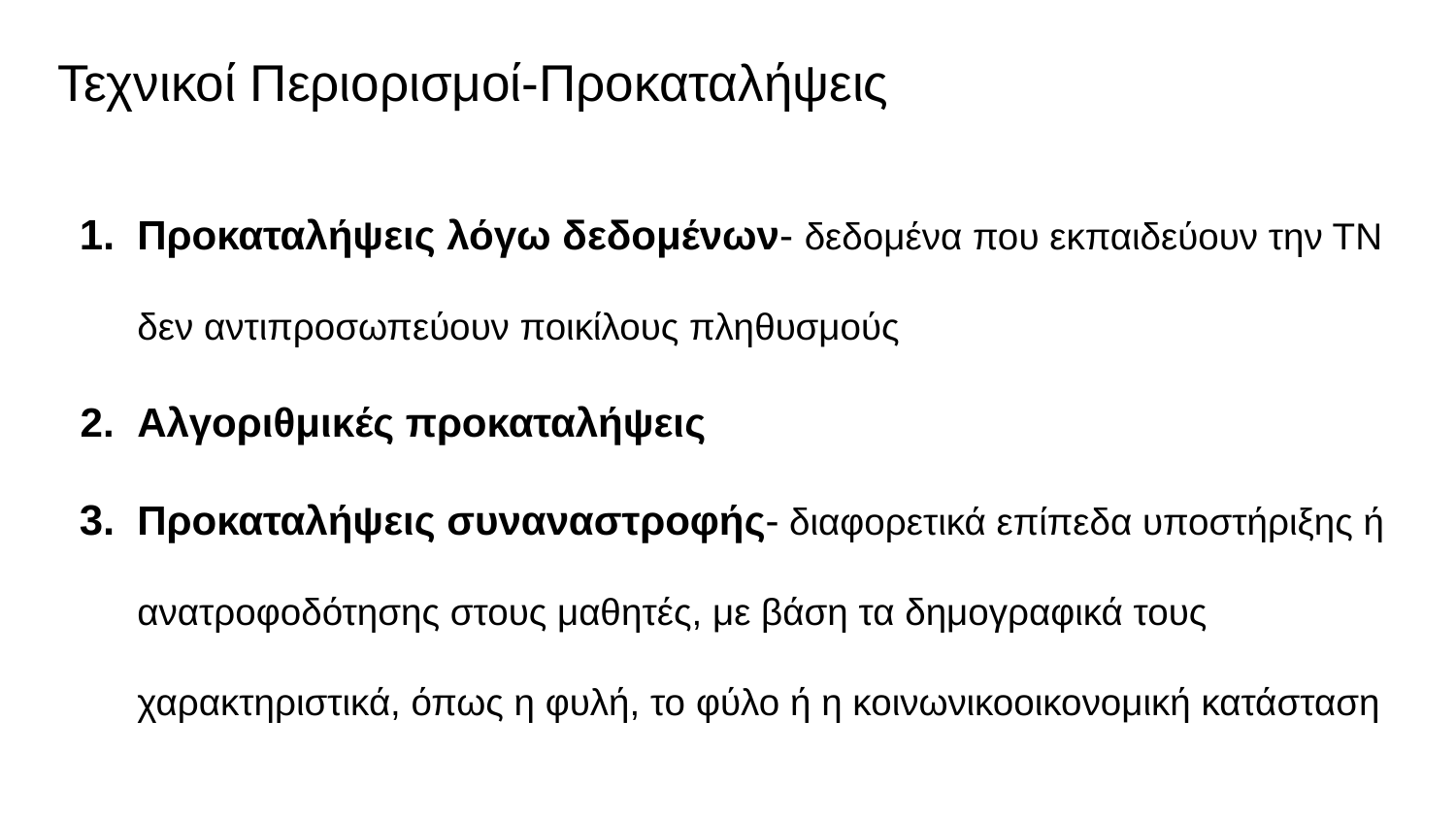

# Τεχνικοί Περιορισμοί-Προκαταλήψεις
Προκαταλήψεις λόγω δεδομένων- δεδομένα που εκπαιδεύουν την ΤΝ δεν αντιπροσωπεύουν ποικίλους πληθυσμούς
Αλγοριθμικές προκαταλήψεις
Προκαταλήψεις συναναστροφής- διαφορετικά επίπεδα υποστήριξης ή ανατροφοδότησης στους μαθητές, με βάση τα δημογραφικά τους χαρακτηριστικά, όπως η φυλή, το φύλο ή η κοινωνικοοικονομική κατάσταση